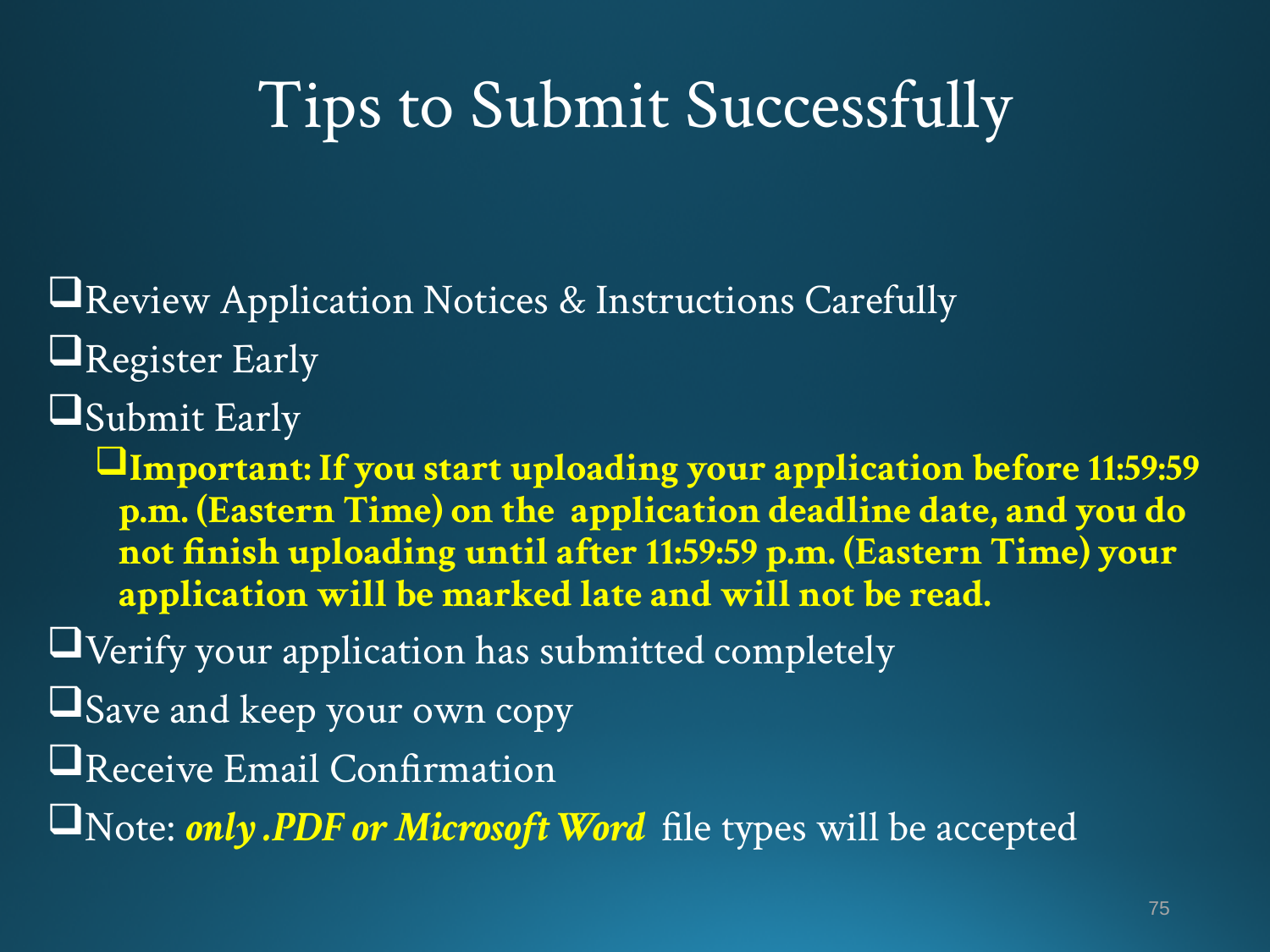

# Tips to Submit Successfully
Review Application Notices & Instructions Carefully
Register Early
Submit Early
Important: If you start uploading your application before 11:59:59 p.m. (Eastern Time) on the  application deadline date, and you do not finish uploading until after 11:59:59 p.m. (Eastern Time) your application will be marked late and will not be read.
Verify your application has submitted completely
Save and keep your own copy
Receive Email Confirmation
Note: only .PDF or Microsoft Word  file types will be accepted

75